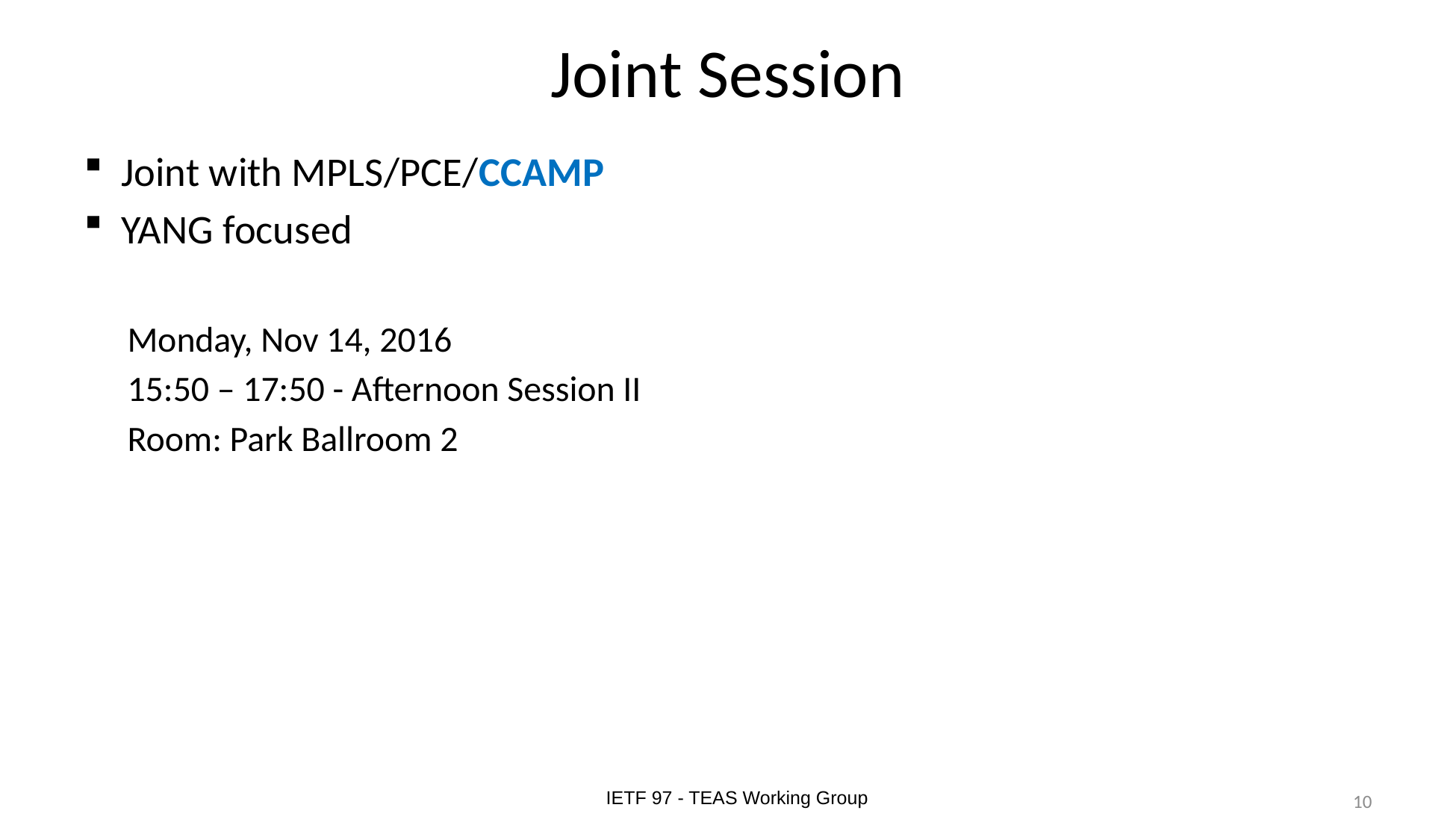

# Joint Session
Joint with MPLS/PCE/CCAMP
YANG focused

Monday, Nov 14, 2016
15:50 – 17:50 - Afternoon Session II
Room: Park Ballroom 2

IETF 97 - TEAS Working Group
10